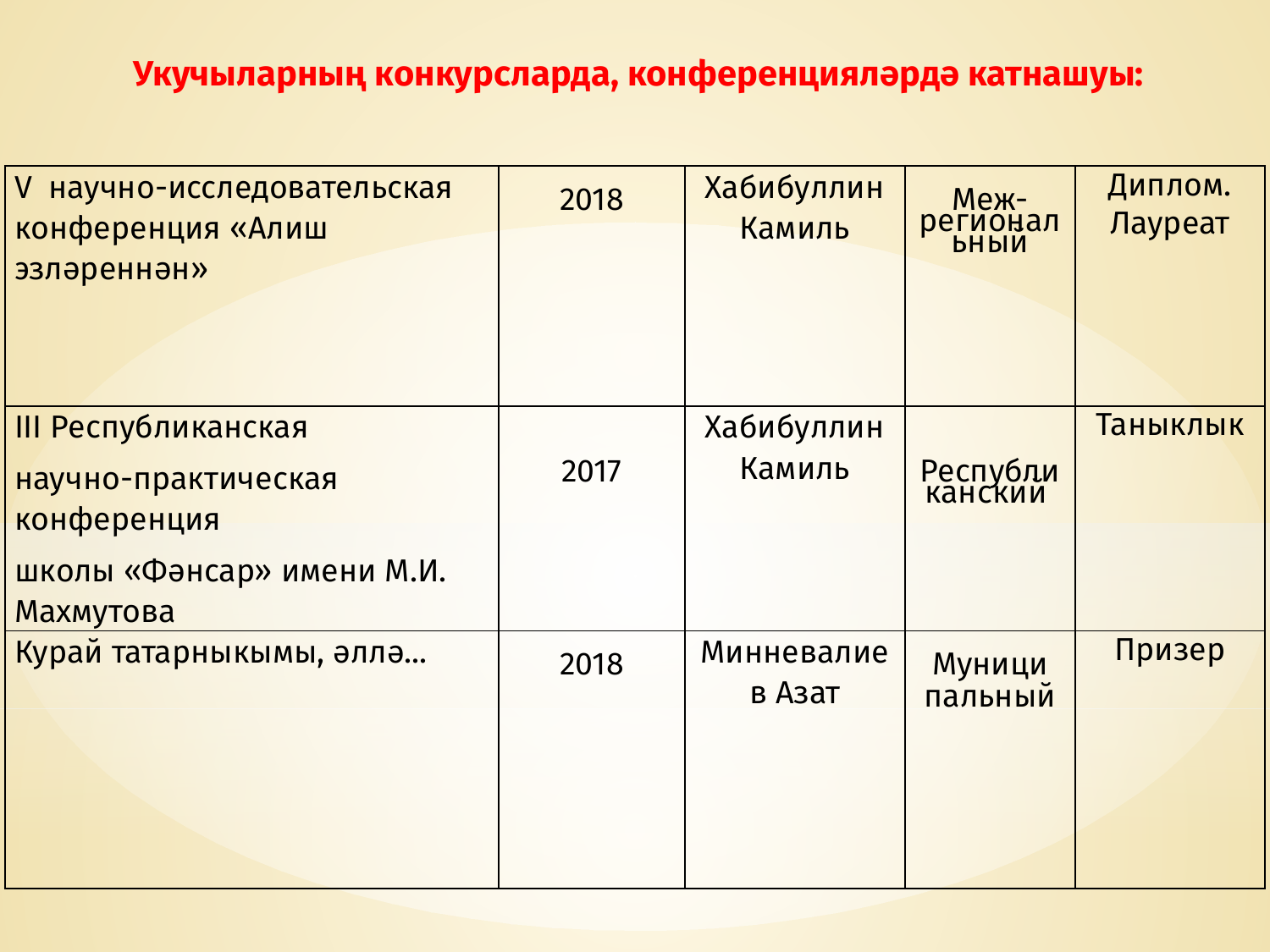

Укучыларның конкурсларда, конференцияләрдә катнашуы:
| V  научно-исследовательская конференция «Алиш эзләреннән» | 2018 | Хабибуллин Камиль | Меж-региональный | Диплом. Лауреат |
| --- | --- | --- | --- | --- |
| III Республиканская научно-практическая конференция школы «Фәнсар» имени М.И. Махмутова | 2017 | Хабибуллин Камиль | Республиканский | Таныклык |
| Курай татарныкымы, әллә... | 2018 | Минневалиев Азат | Муници пальный | Призер |